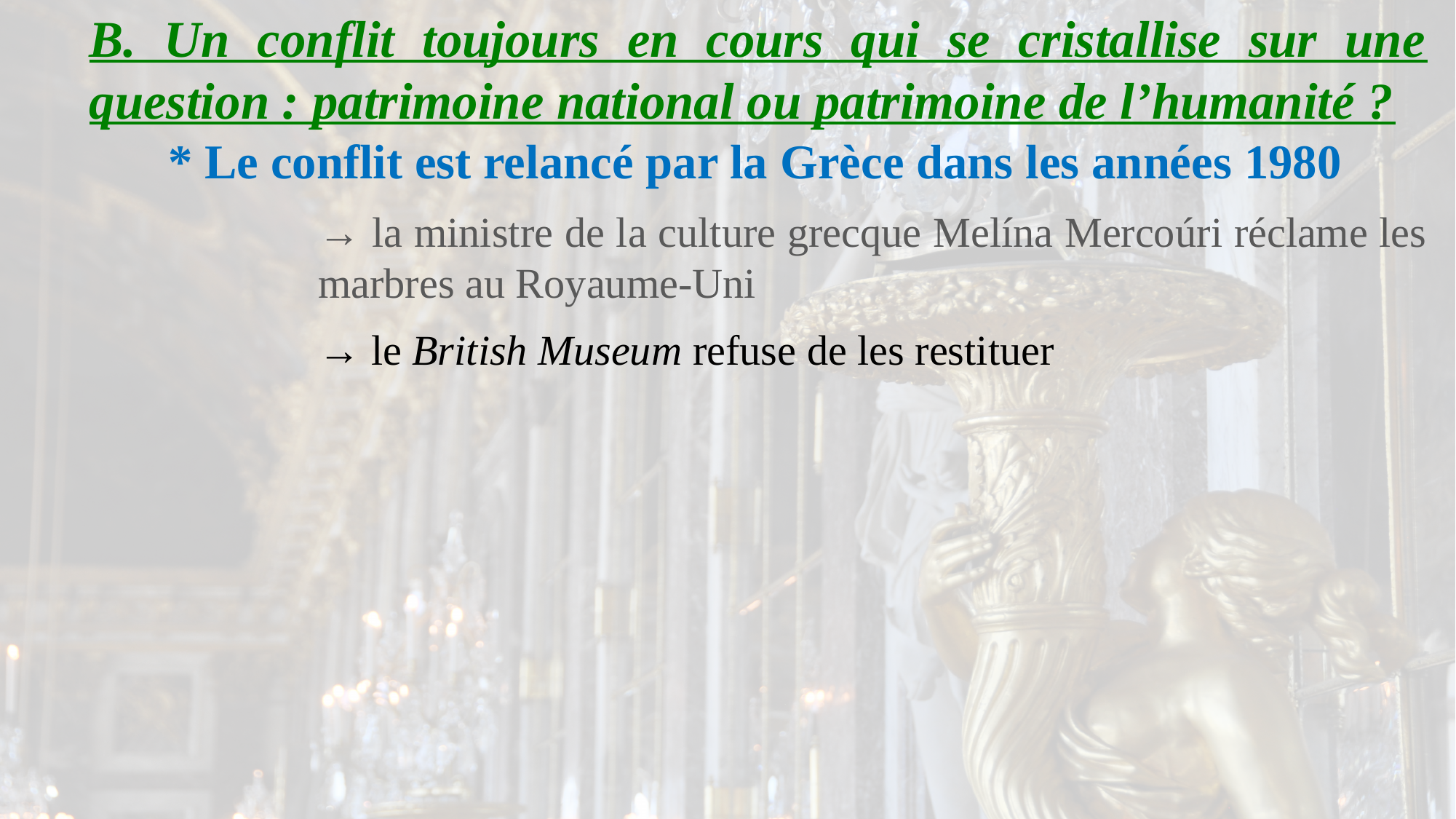

B. Un conflit toujours en cours qui se cristallise sur une question : patrimoine national ou patrimoine de l’humanité ?
* Le conflit est relancé par la Grèce dans les années 1980
→ la ministre de la culture grecque Melína Mercoúri réclame les marbres au Royaume-Uni
→ le British Museum refuse de les restituer